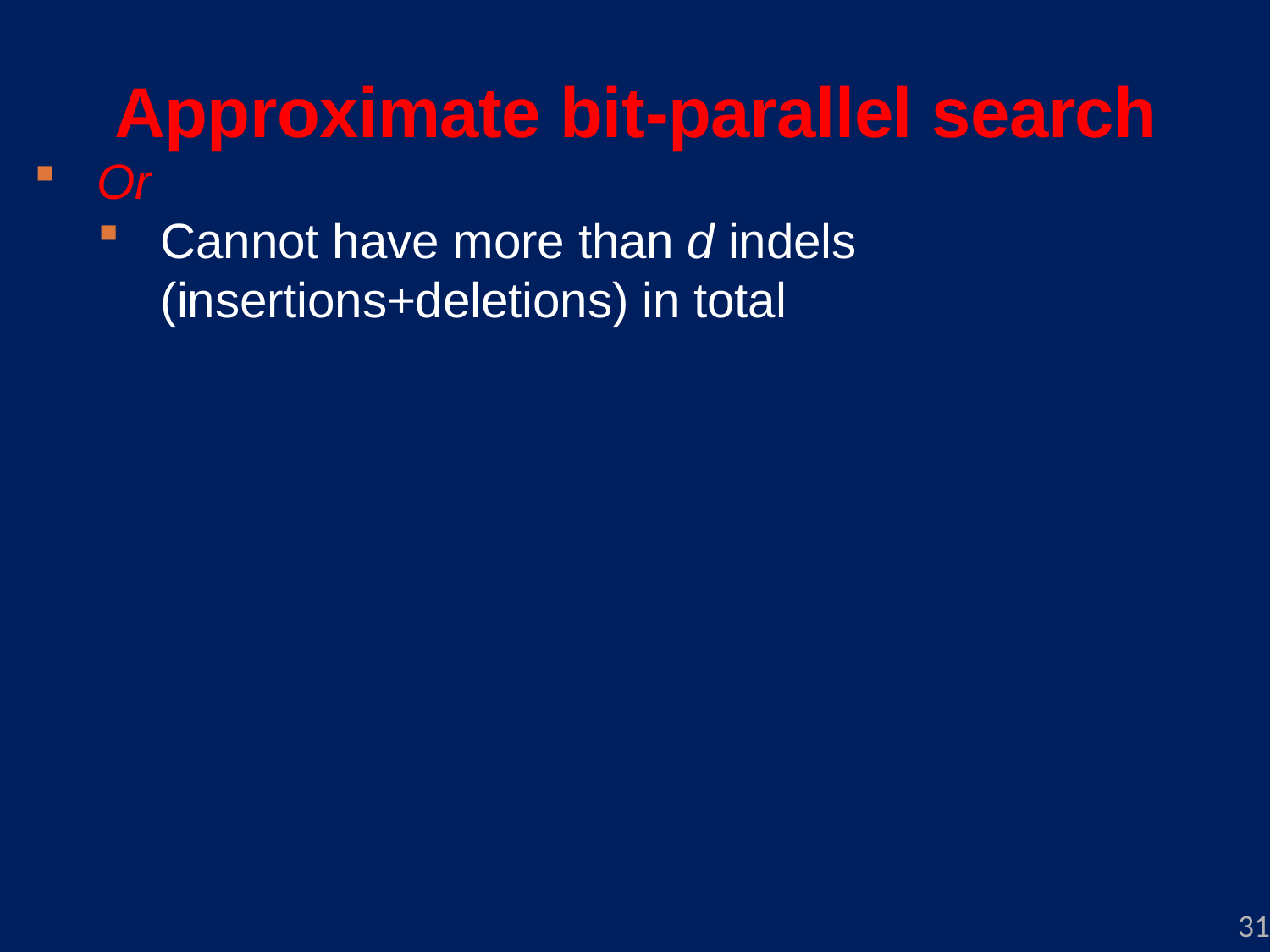

# Approximate bit-parallel search
Or
Cannot have more than d indels (insertions+deletions) in total
31